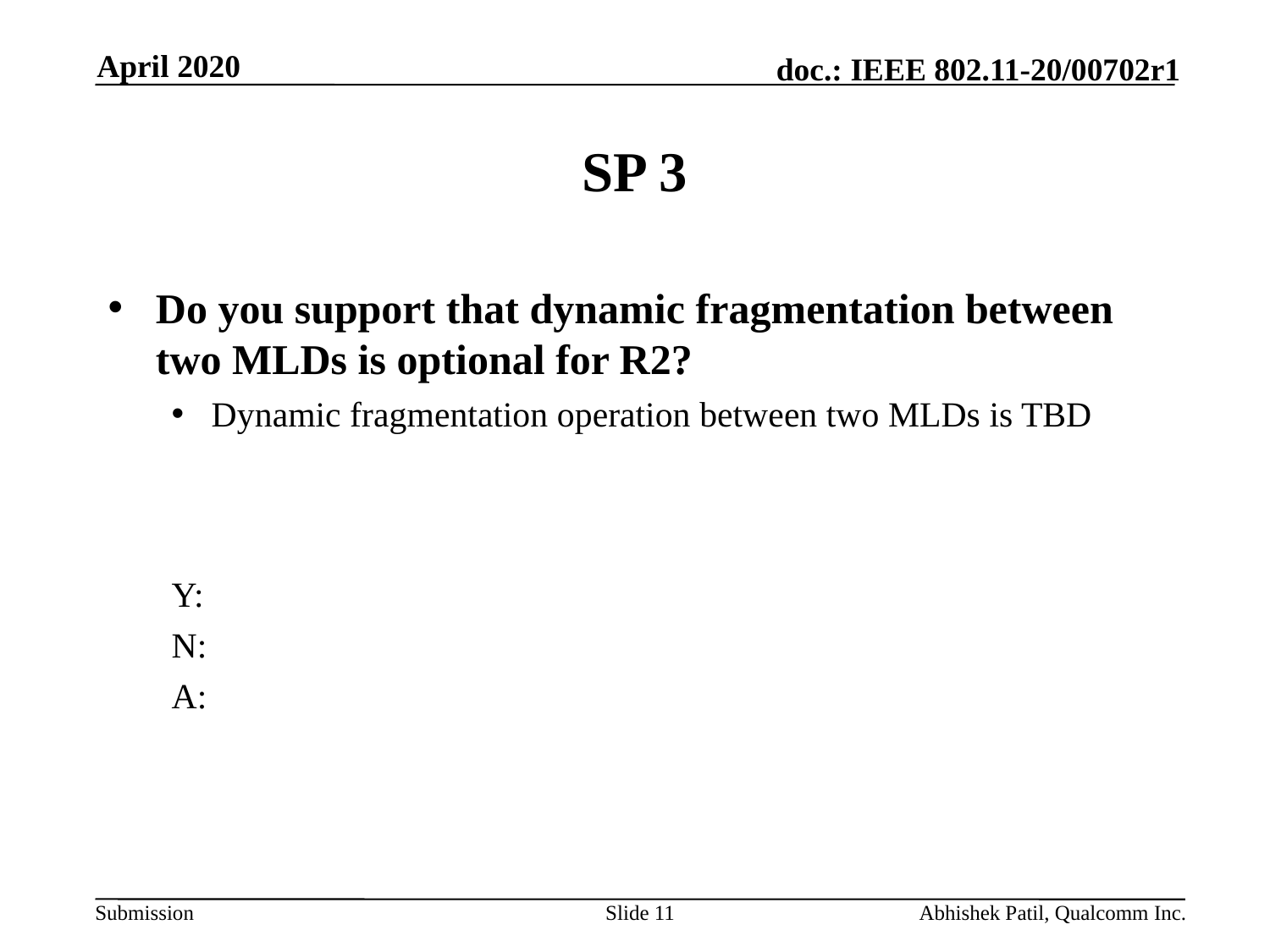

April 2020
# SP 3
Do you support that dynamic fragmentation between two MLDs is optional for R2?
Dynamic fragmentation operation between two MLDs is TBD

Y:
N:
A:

Slide 11
Abhishek Patil, Qualcomm Inc.